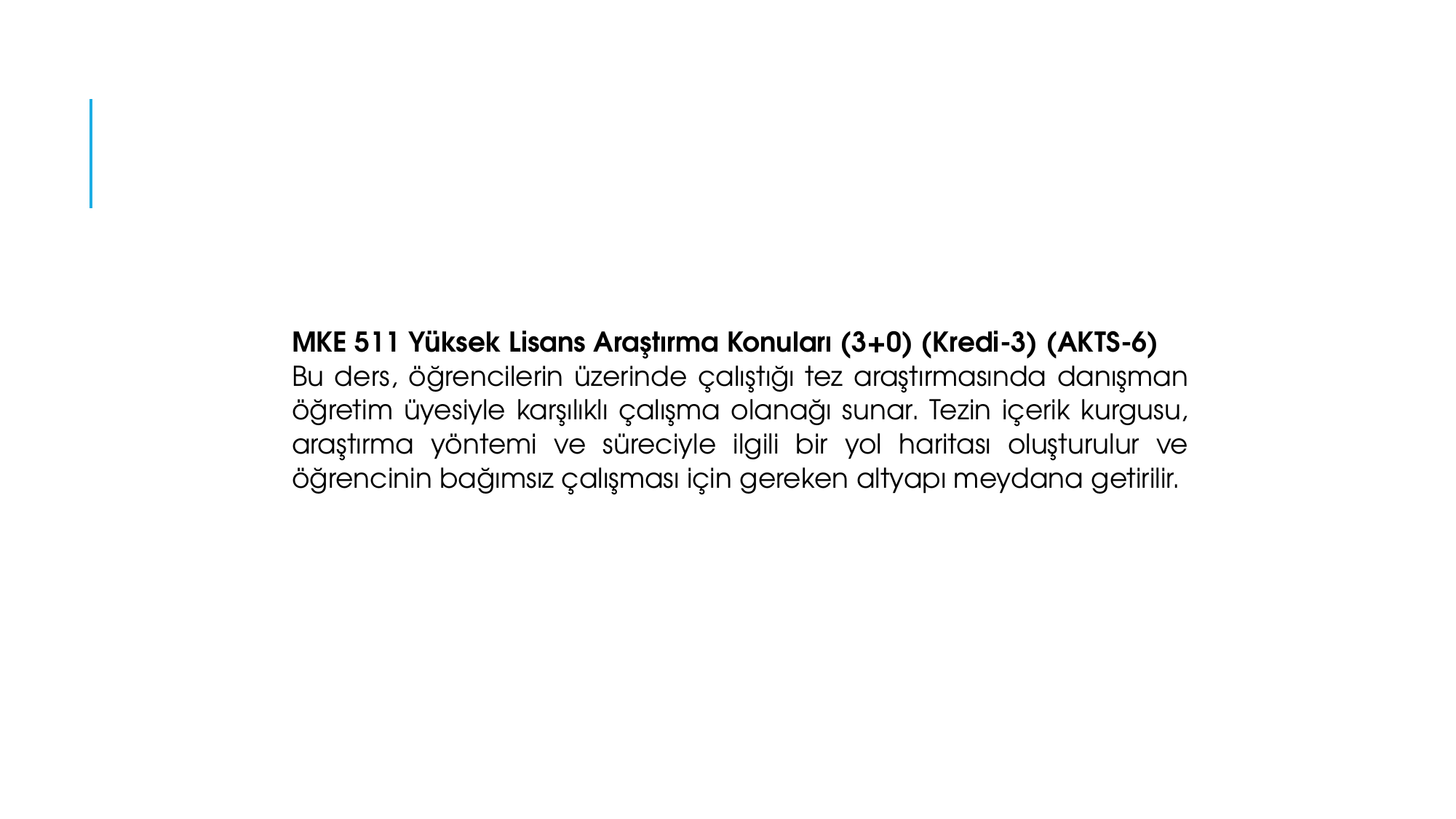

MKE 511 Yüksek Lisans Araştırma Konuları (3+0) (Kredi-3) (AKTS-6)
Bu ders, öğrencilerin üzerinde çalıştığı tez araştırmasında danışman öğretim üyesiyle karşılıklı çalışma olanağı sunar. Tezin içerik kurgusu, araştırma yöntemi ve süreciyle ilgili bir yol haritası oluşturulur ve öğrencinin bağımsız çalışması için gereken altyapı meydana getirilir.